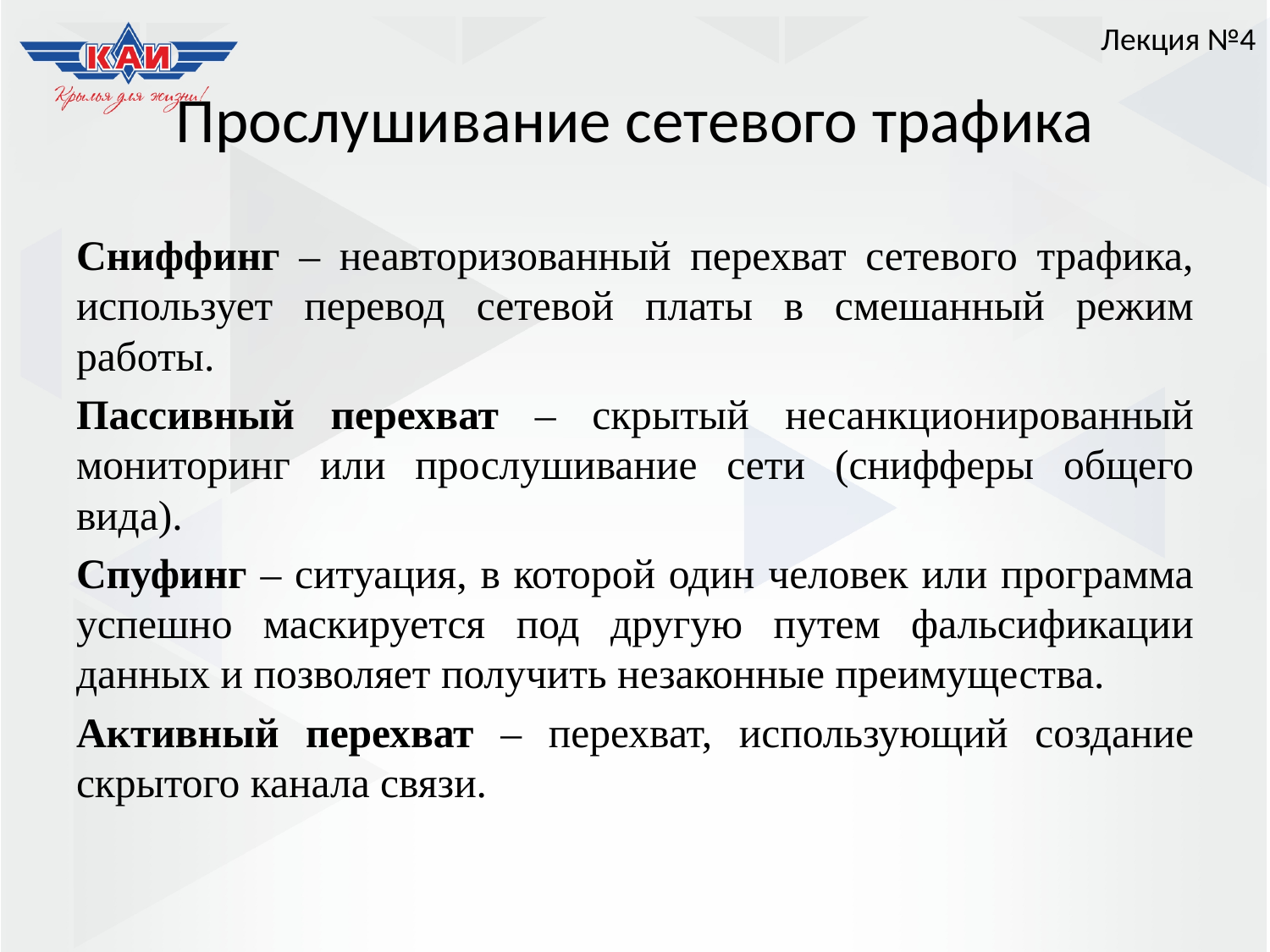

Лекция №4
# Прослушивание сетевого трафика
Сниффинг – неавторизованный перехват сетевого трафика, использует перевод сетевой платы в смешанный режим работы.
Пассивный перехват – скрытый несанкционированный мониторинг или прослушивание сети (снифферы общего вида).
Спуфинг – ситуация, в которой один человек или программа успешно маскируется под другую путем фальсификации данных и позволяет получить незаконные преимущества.
Активный перехват – перехват, использующий создание скрытого канала связи.